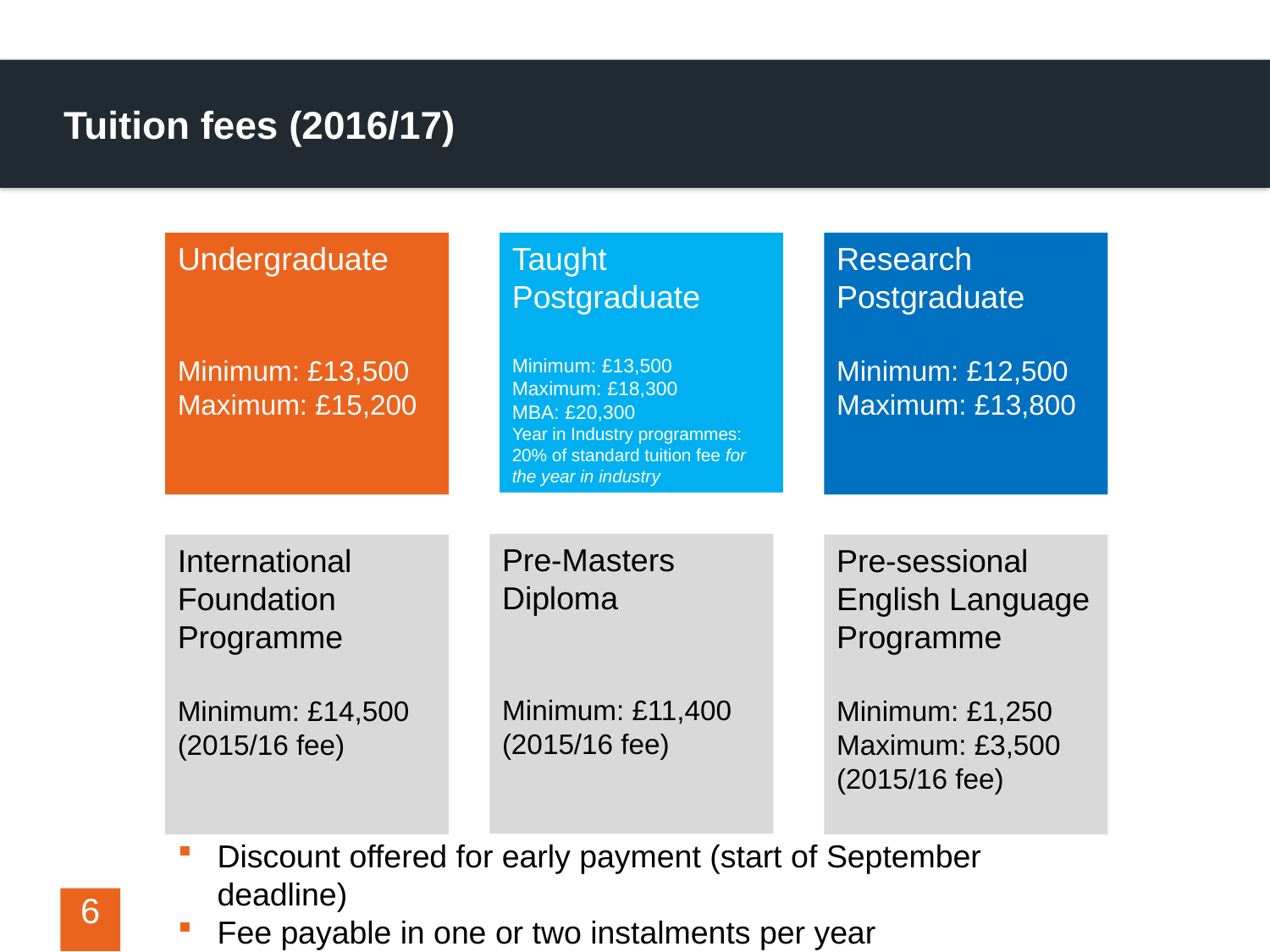

# Tuition fees (2016/17)
Research Postgraduate

Minimum: £12,500
Maximum: £13,800
Undergraduate

Minimum: £13,500
Maximum: £15,200
Taught
Postgraduate

Minimum: £13,500
Maximum: £18,300
MBA: £20,300
Year in Industry programmes: 20% of standard tuition fee for the year in industry
Pre-Masters Diploma

Minimum: £11,400
(2015/16 fee)

International
Foundation
Programme
Minimum: £14,500 (2015/16 fee)

Pre-sessional English Language Programme

Minimum: £1,250
Maximum: £3,500
(2015/16 fee)

Discount offered for early payment (start of September deadline)
Fee payable in one or two instalments per year
6